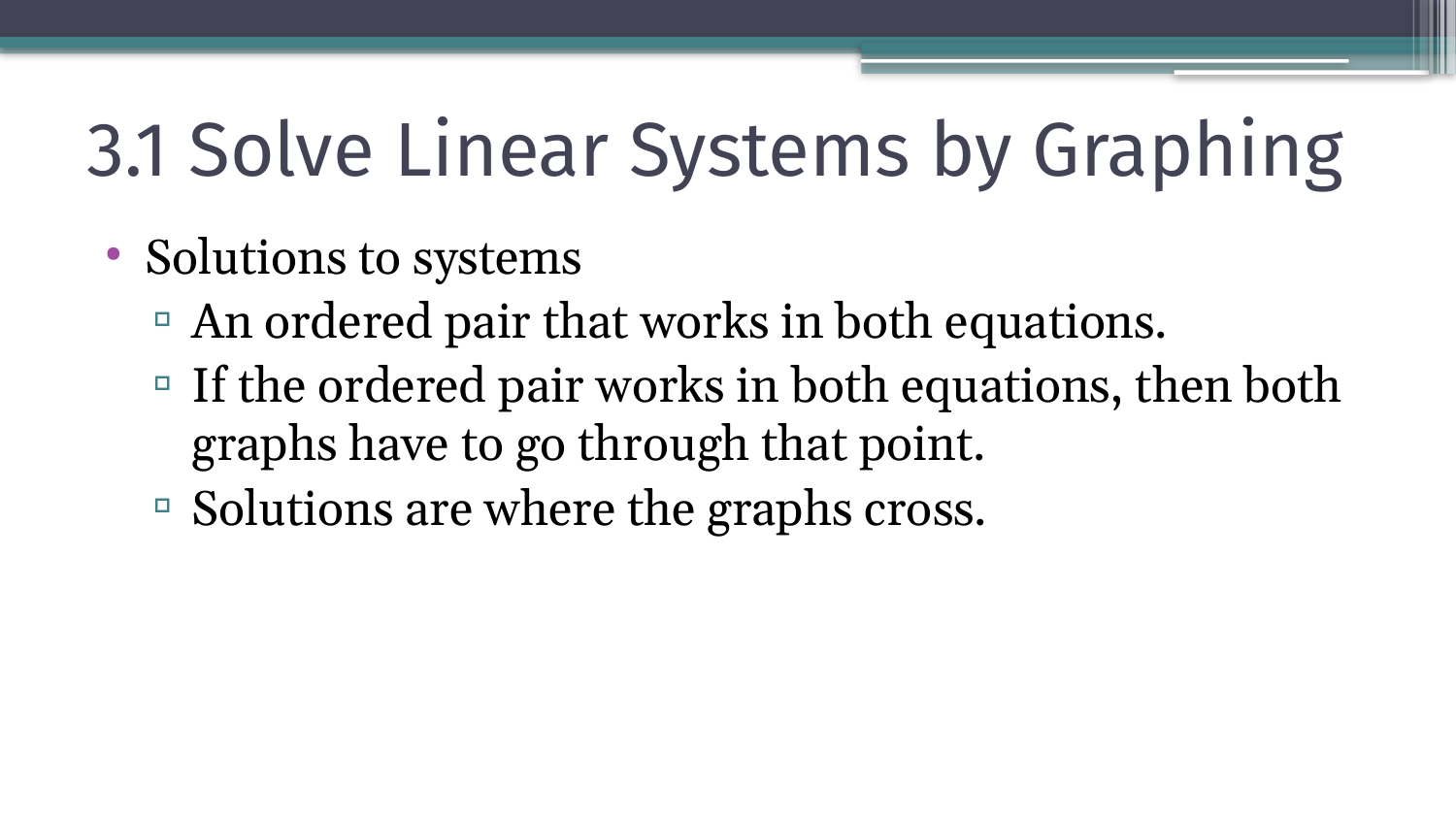

# 3.1 Solve Linear Systems by Graphing
Solutions to systems
An ordered pair that works in both equations.
If the ordered pair works in both equations, then both graphs have to go through that point.
Solutions are where the graphs cross.